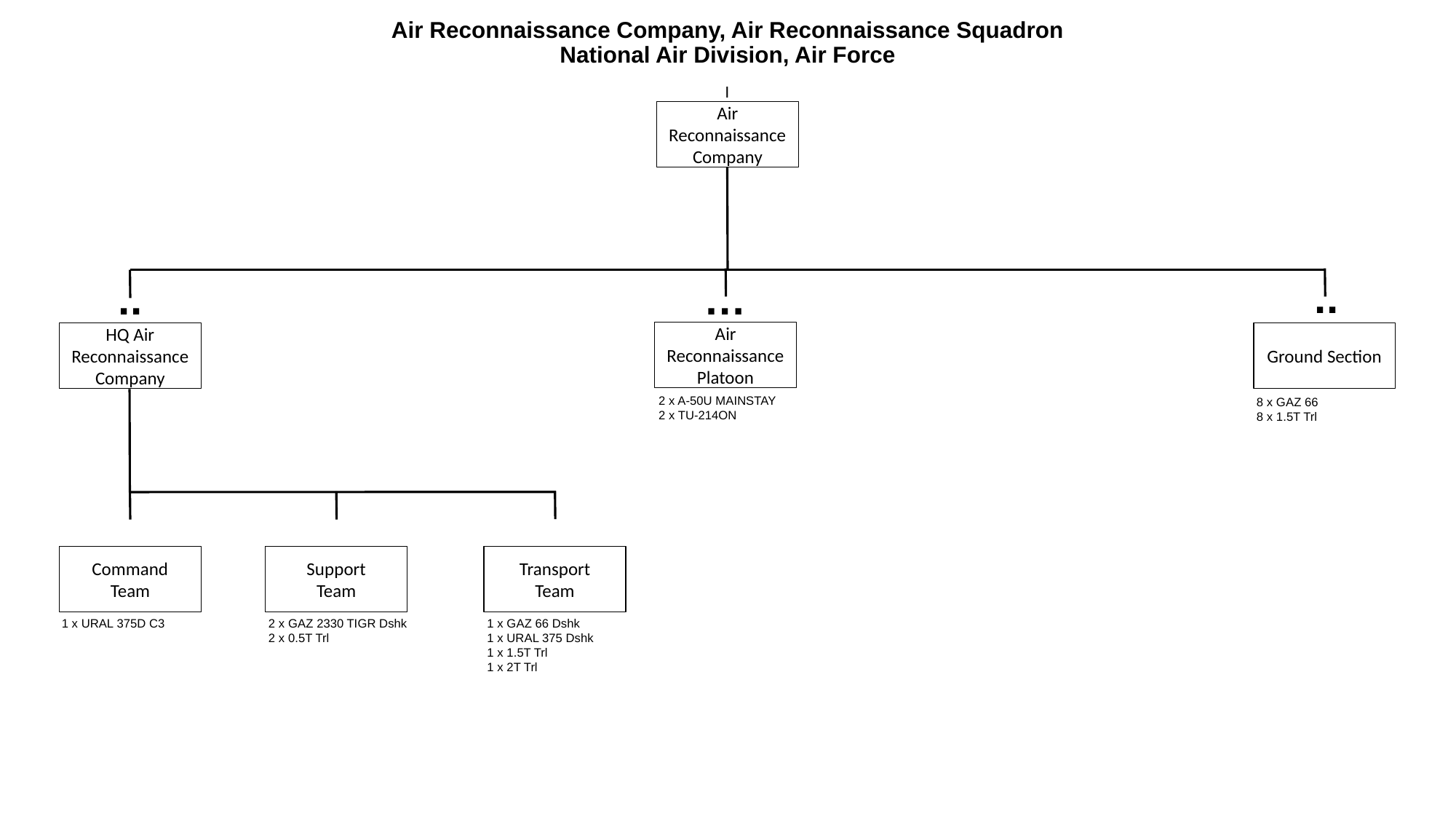

# Air Reconnaissance Company, Air Reconnaissance Squadron National Air Division, Air Force
I
Air Reconnaissance Company
..
..
…
Air Reconnaissance
Platoon
HQ Air Reconnaissance Company
Ground Section
2 x A-50U MAINSTAY
2 x TU-214ON
8 x GAZ 66
8 x 1.5T Trl
Command
Team
Support
Team
Transport
Team
1 x URAL 375D C3
2 x GAZ 2330 TIGR Dshk
2 x 0.5T Trl
1 x GAZ 66 Dshk
1 x URAL 375 Dshk
1 x 1.5T Trl
1 x 2T Trl